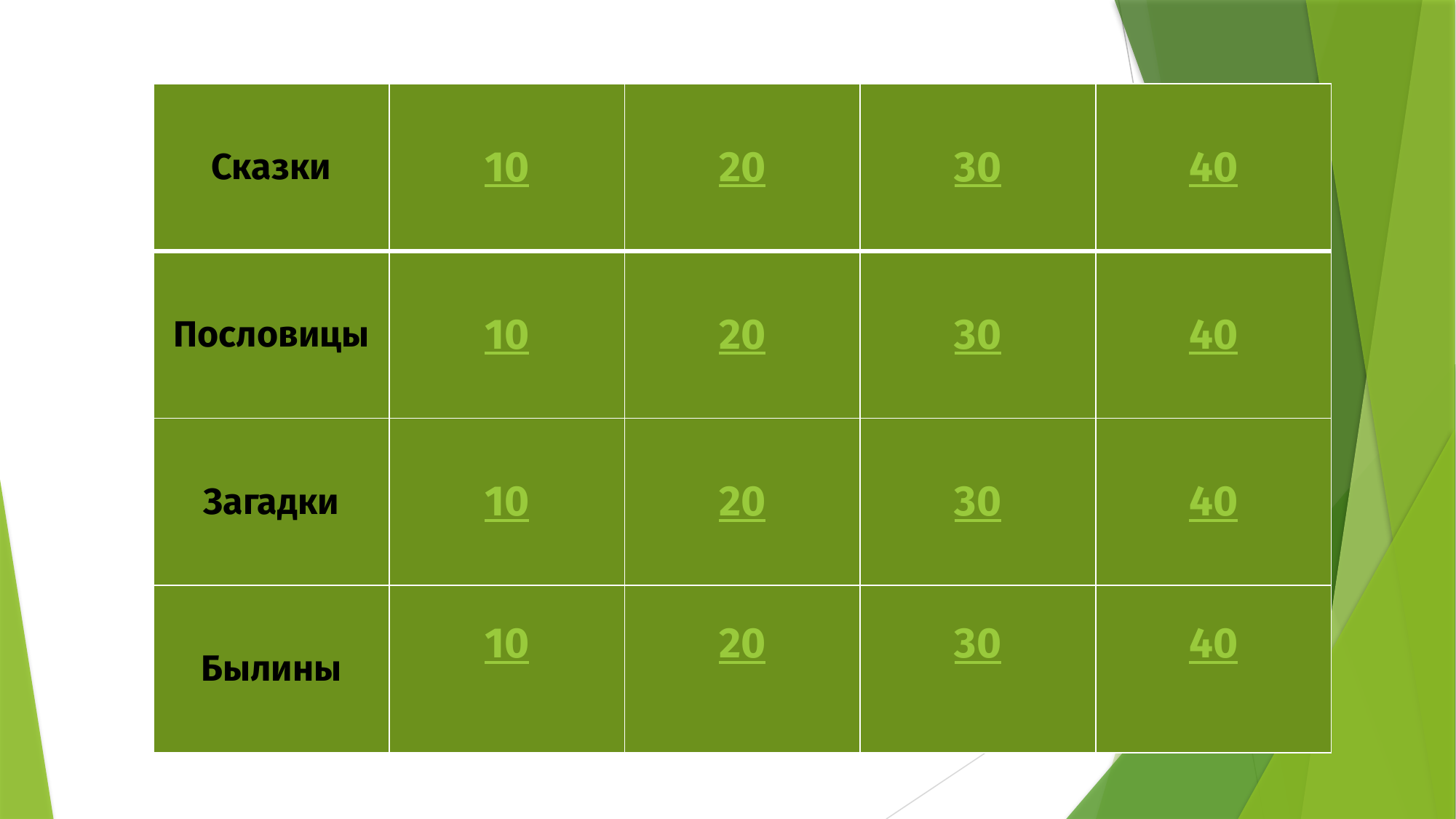

| Сказки | 10 | 20 | 30 | 40 |
| --- | --- | --- | --- | --- |
| Пословицы | 10 | 20 | 30 | 40 |
| Загадки | 10 | 20 | 30 | 40 |
| Былины | 10 | 20 | 30 | 40 |